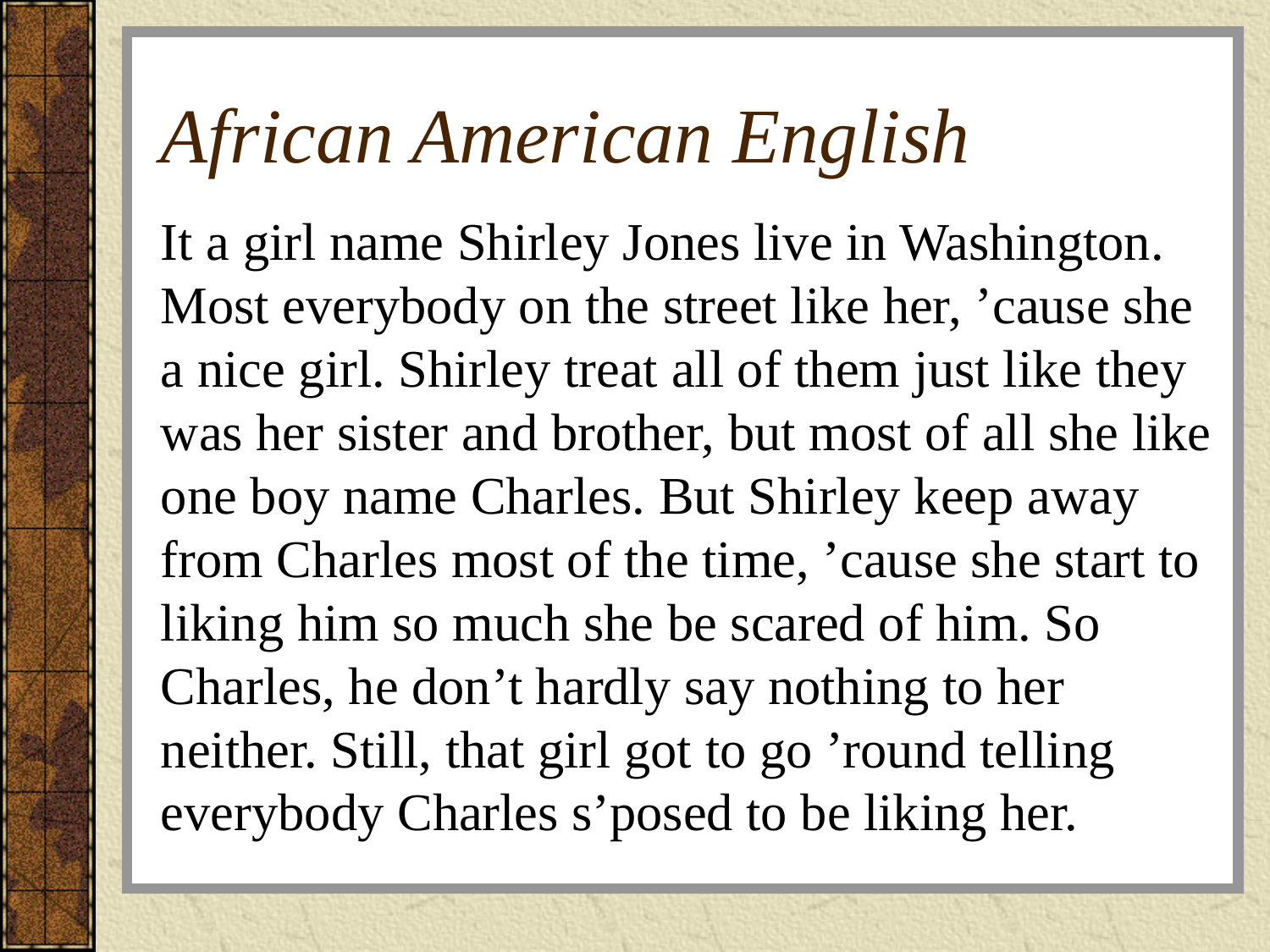

# African American English
It a girl name Shirley Jones live in Washington. Most everybody on the street like her, ’cause she a nice girl. Shirley treat all of them just like they was her sister and brother, but most of all she like one boy name Charles. But Shirley keep away from Charles most of the time, ’cause she start to liking him so much she be scared of him. So Charles, he don’t hardly say nothing to her neither. Still, that girl got to go ’round telling everybody Charles s’posed to be liking her.